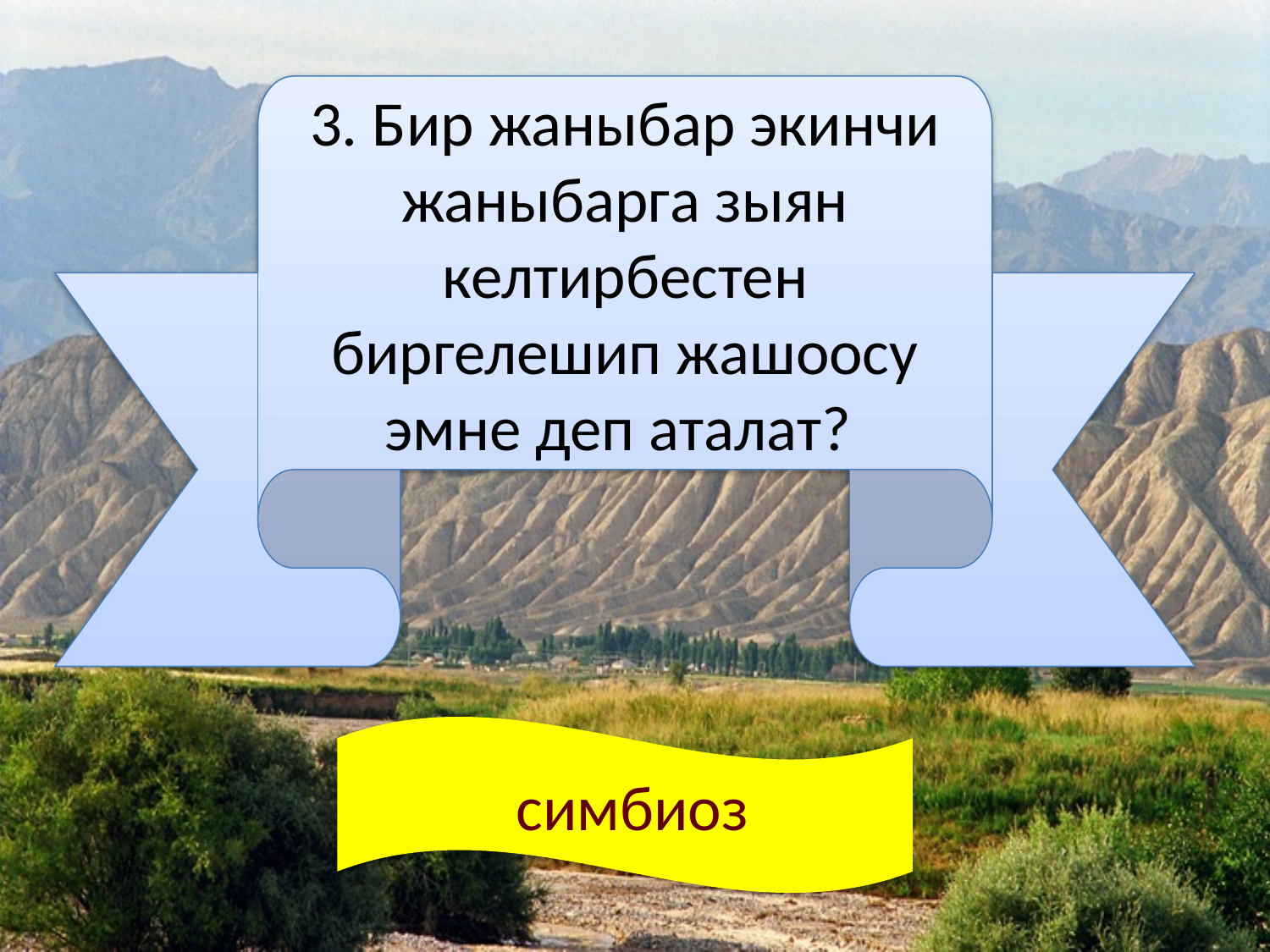

3. Бир жаныбар экинчи жаныбарга зыян келтирбестен биргелешип жашоосу эмне деп аталат?
 симбиоз